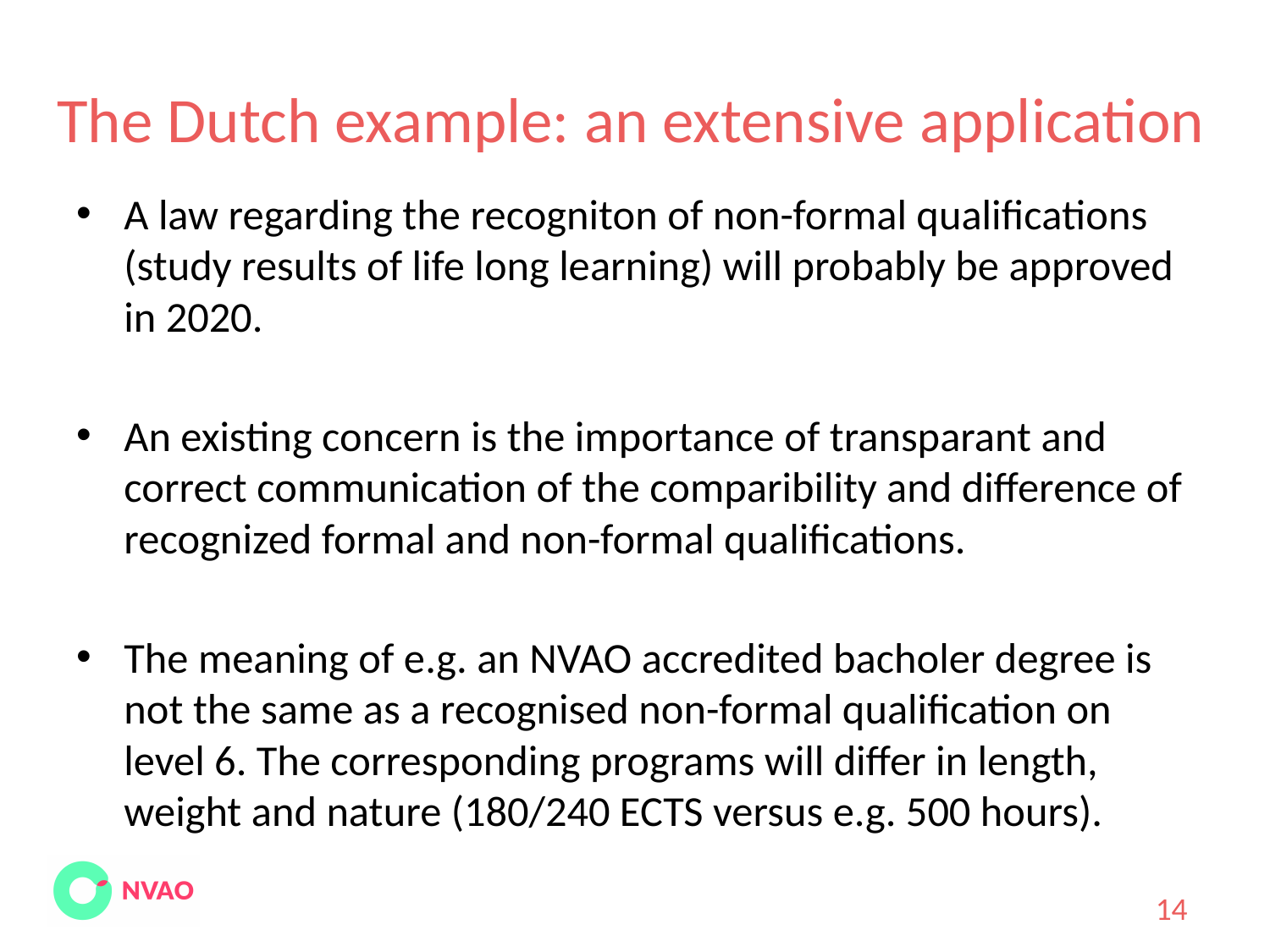

# The Dutch example: an extensive application
A law regarding the recogniton of non-formal qualifications (study results of life long learning) will probably be approved in 2020.

An existing concern is the importance of transparant and correct communication of the comparibility and difference of recognized formal and non-formal qualifications.

The meaning of e.g. an NVAO accredited bacholer degree is not the same as a recognised non-formal qualification on level 6. The corresponding programs will differ in length, weight and nature (180/240 ECTS versus e.g. 500 hours).

14